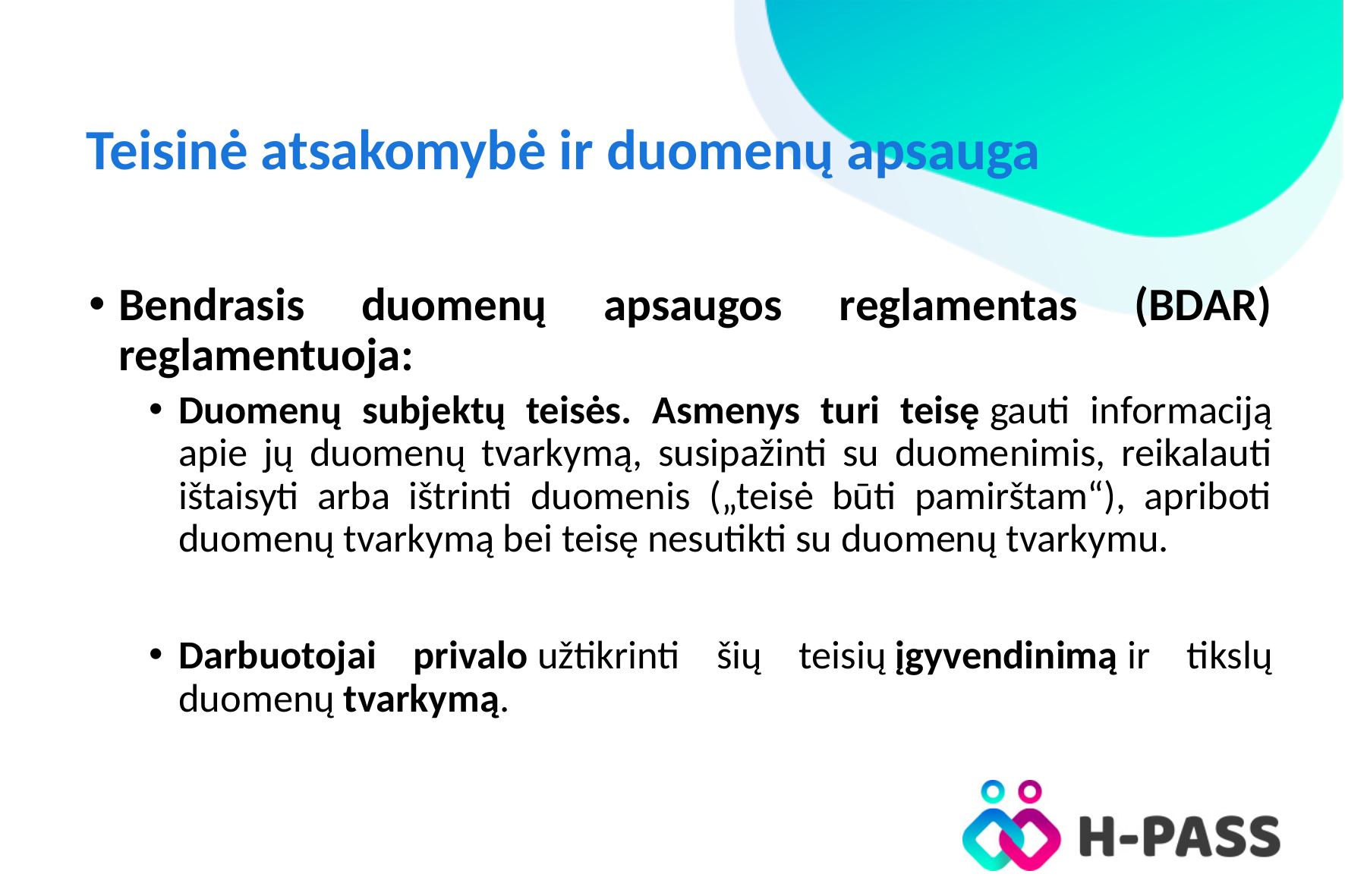

# Teisinė atsakomybė ir duomenų apsauga
Bendrasis duomenų apsaugos reglamentas (BDAR) reglamentuoja:
Duomenų subjektų teisės. Asmenys turi teisę gauti informaciją apie jų duomenų tvarkymą, susipažinti su duomenimis, reikalauti ištaisyti arba ištrinti duomenis („teisė būti pamirštam“), apriboti duomenų tvarkymą bei teisę nesutikti su duomenų tvarkymu.

Darbuotojai privalo užtikrinti šių teisių įgyvendinimą ir tikslų duomenų tvarkymą.